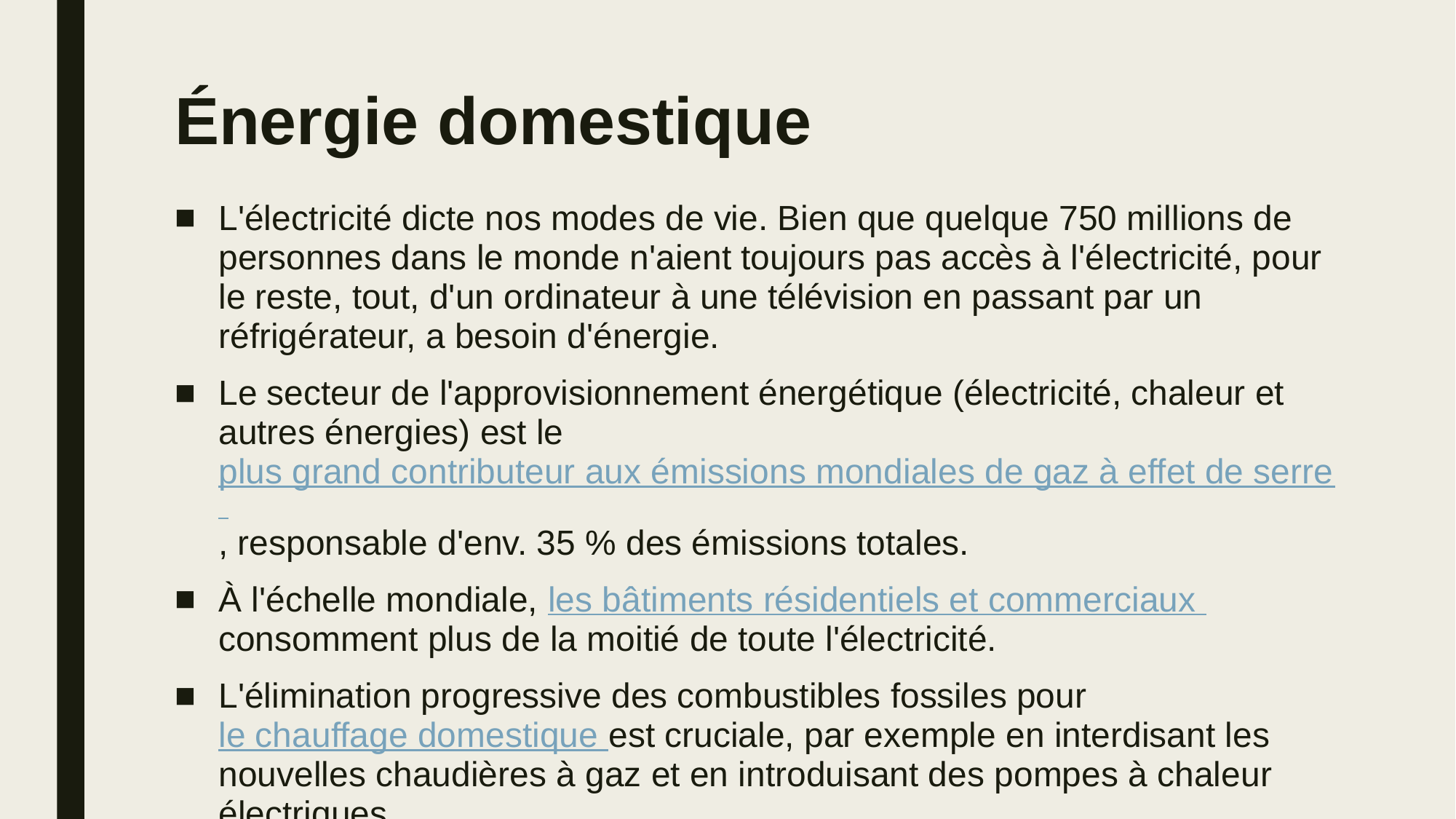

# Énergie domestique
L'électricité dicte nos modes de vie. Bien que quelque 750 millions de personnes dans le monde n'aient toujours pas accès à l'électricité, pour le reste, tout, d'un ordinateur à une télévision en passant par un réfrigérateur, a besoin d'énergie.
Le secteur de l'approvisionnement énergétique (électricité, chaleur et autres énergies) est le plus grand contributeur aux émissions mondiales de gaz à effet de serre , responsable d'env. 35 % des émissions totales.
À l'échelle mondiale, les bâtiments résidentiels et commerciaux consomment plus de la moitié de toute l'électricité.
L'élimination progressive des combustibles fossiles pour le chauffage domestique est cruciale, par exemple en interdisant les nouvelles chaudières à gaz et en introduisant des pompes à chaleur électriques.